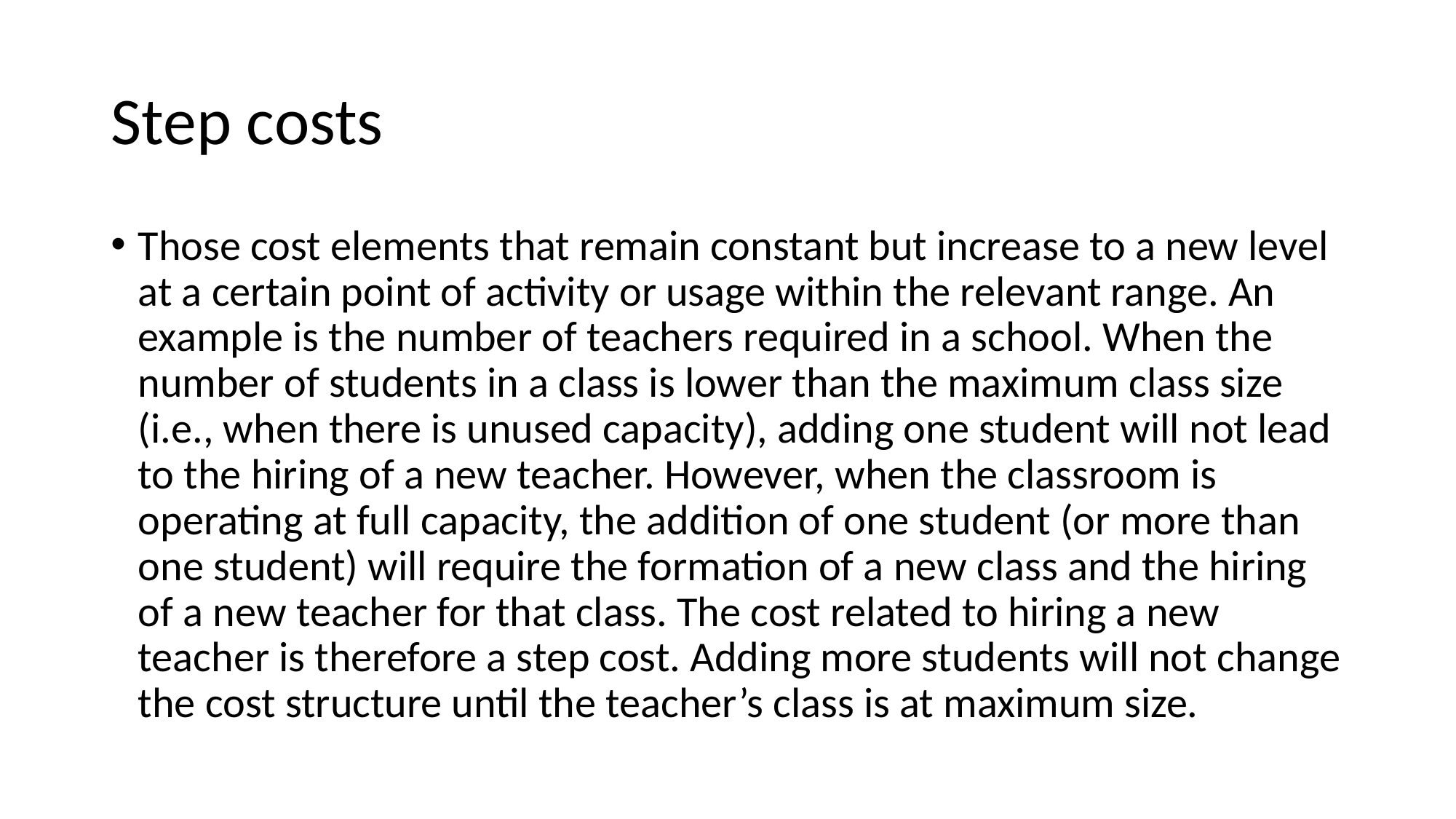

# Step costs
Those cost elements that remain constant but increase to a new level at a certain point of activity or usage within the relevant range. An example is the number of teachers required in a school. When the number of students in a class is lower than the maximum class size (i.e., when there is unused capacity), adding one student will not lead to the hiring of a new teacher. However, when the classroom is operating at full capacity, the addition of one student (or more than one student) will require the formation of a new class and the hiring of a new teacher for that class. The cost related to hiring a new teacher is therefore a step cost. Adding more students will not change the cost structure until the teacher’s class is at maximum size.